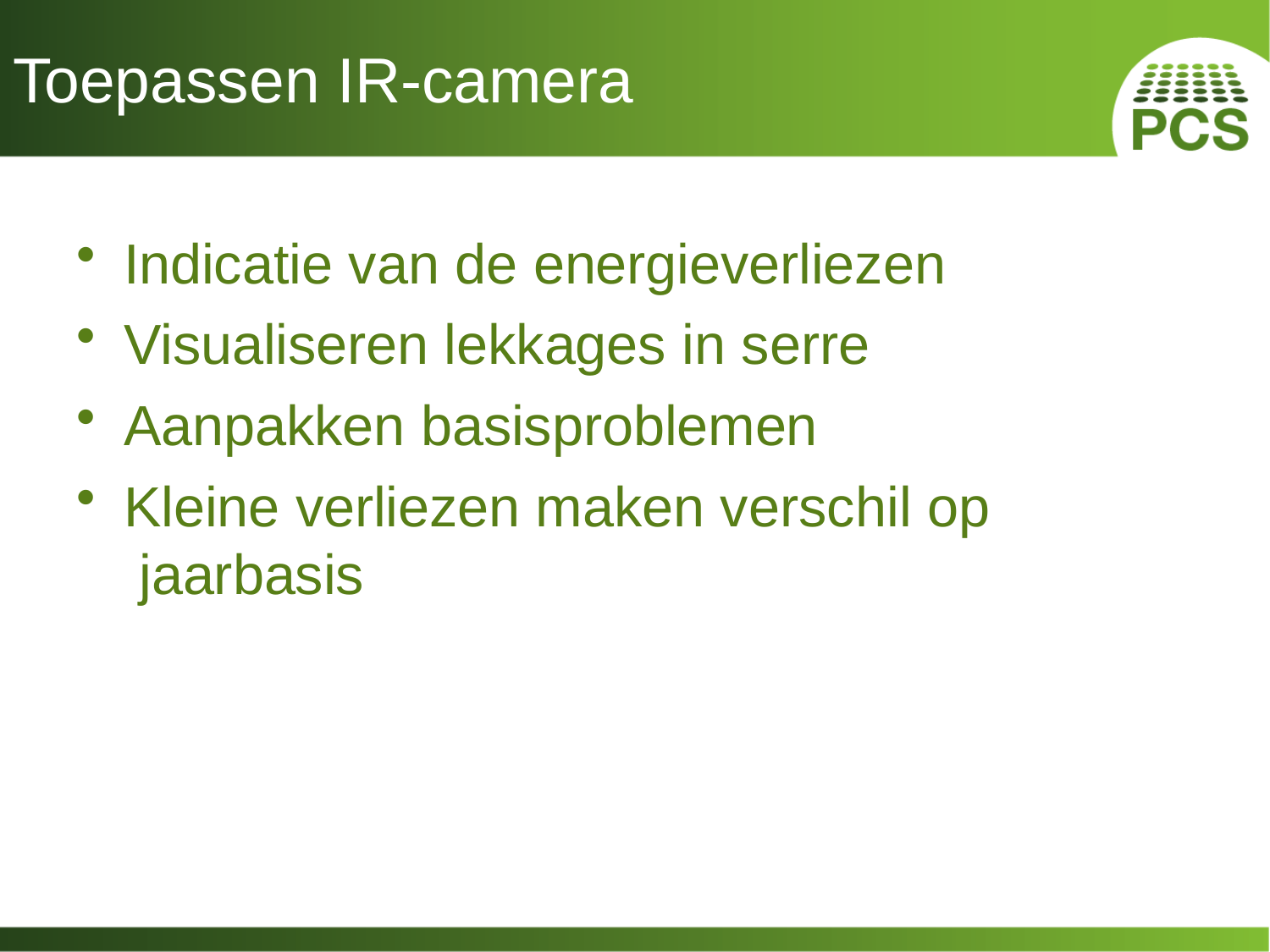

# Toepassen IR-camera
Indicatie van de energieverliezen
Visualiseren lekkages in serre
Aanpakken basisproblemen
Kleine verliezen maken verschil op  jaarbasis